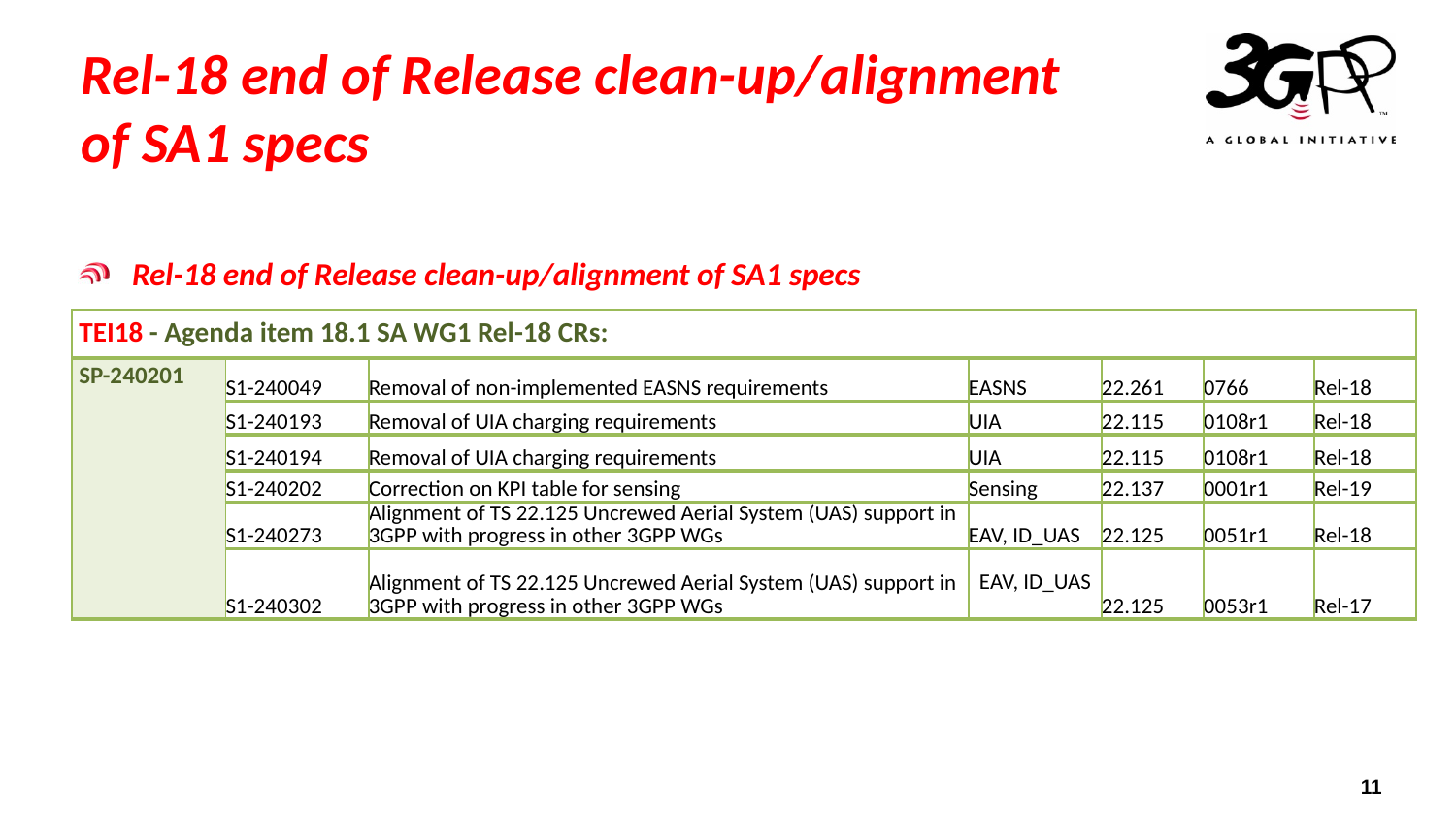

Rel-18 end of Release clean-up/alignment
of SA1 specs
Rel-18 end of Release clean-up/alignment of SA1 specs

| TEI18 - Agenda item 18.1 SA WG1 Rel-18 CRs: |  |  |  |  |  |  |
| --- | --- | --- | --- | --- | --- | --- |
| SP-240201 | S1-240049 | Removal of non-implemented EASNS requirements | EASNS | 22.261 | 0766 | Rel-18 |
|  | S1-240193 | Removal of UIA charging requirements | UIA | 22.115 | 0108r1 | Rel-18 |
|  | S1-240194 | Removal of UIA charging requirements | UIA | 22.115 | 0108r1 | Rel-18 |
|  | S1-240202 | Correction on KPI table for sensing | Sensing | 22.137 | 0001r1 | Rel-19 |
|  | S1-240273 | Alignment of TS 22.125 Uncrewed Aerial System (UAS) support in 3GPP with progress in other 3GPP WGs | EAV, ID\_UAS | 22.125 | 0051r1 | Rel-18 |
|  | S1-240302 | Alignment of TS 22.125 Uncrewed Aerial System (UAS) support in 3GPP with progress in other 3GPP WGs | EAV, ID\_UAS | 22.125 | 0053r1 | Rel-17 |